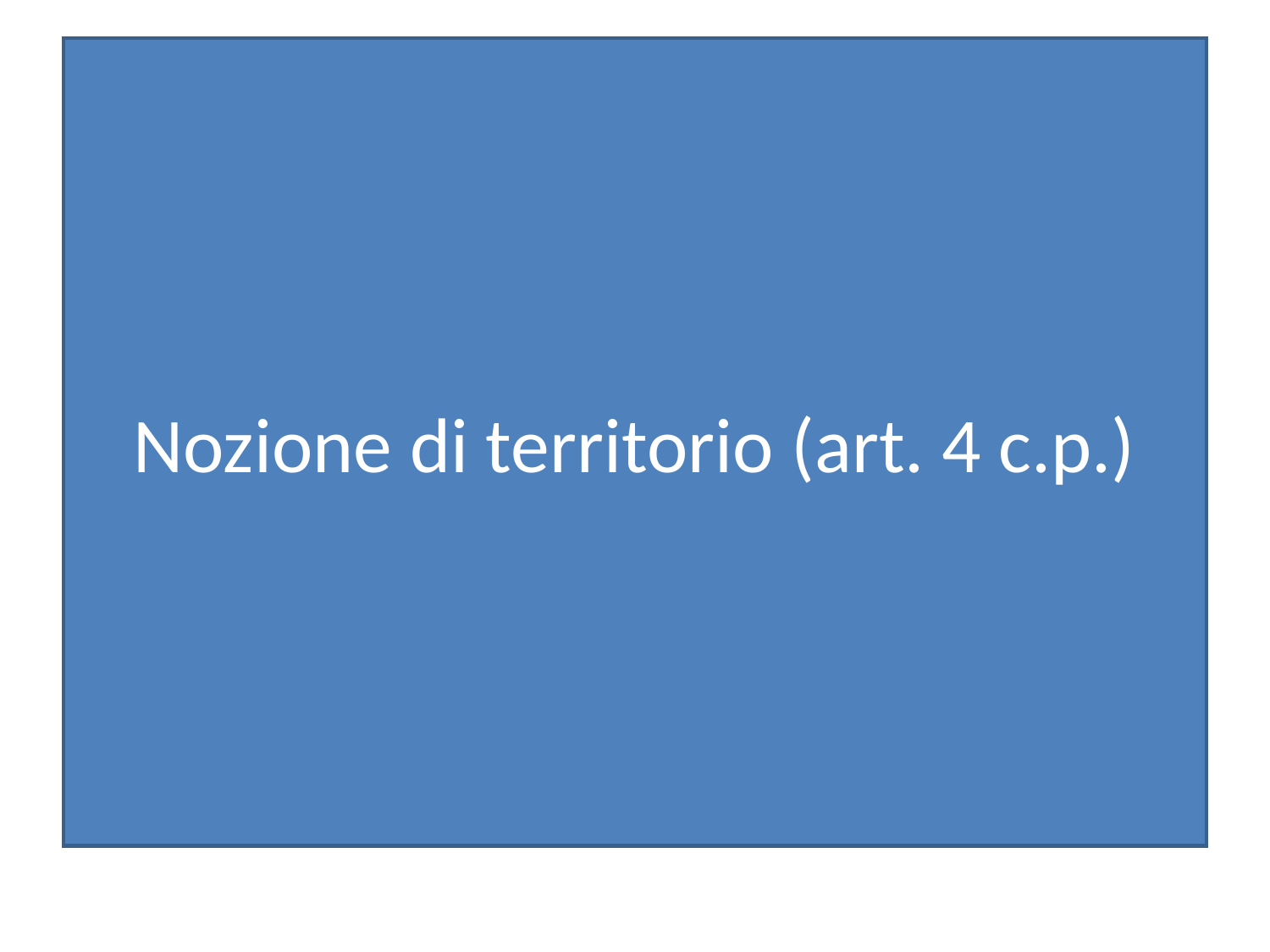

# Nozione di territorio (art. 4 c.p.)